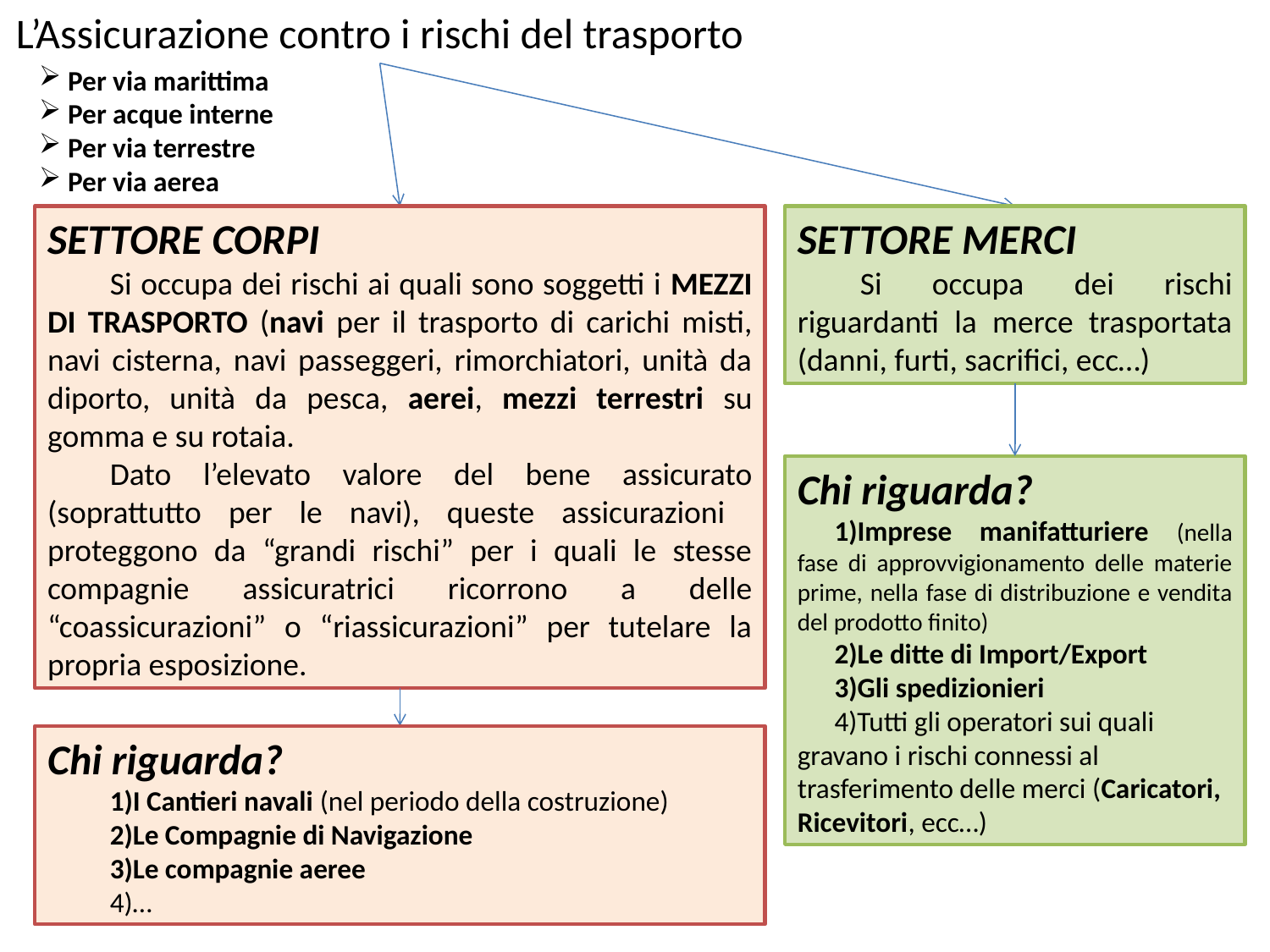

L’Assicurazione contro i rischi del trasporto
 Per via marittima
 Per acque interne
 Per via terrestre
 Per via aerea
SETTORE CORPI
Si occupa dei rischi ai quali sono soggetti i MEZZI DI TRASPORTO (navi per il trasporto di carichi misti, navi cisterna, navi passeggeri, rimorchiatori, unità da diporto, unità da pesca, aerei, mezzi terrestri su gomma e su rotaia.
Dato l’elevato valore del bene assicurato (soprattutto per le navi), queste assicurazioni  proteggono da “grandi rischi” per i quali le stesse compagnie assicuratrici ricorrono a delle “coassicurazioni” o “riassicurazioni” per tutelare la propria esposizione.
SETTORE MERCI
Si occupa dei rischi riguardanti la merce trasportata (danni, furti, sacrifici, ecc…)
Chi riguarda?
Imprese manifatturiere (nella fase di approvvigionamento delle materie prime, nella fase di distribuzione e vendita del prodotto finito)
Le ditte di Import/Export
Gli spedizionieri
Tutti gli operatori sui quali gravano i rischi connessi al trasferimento delle merci (Caricatori, Ricevitori, ecc…)
Chi riguarda?
I Cantieri navali (nel periodo della costruzione)
Le Compagnie di Navigazione
Le compagnie aeree
…